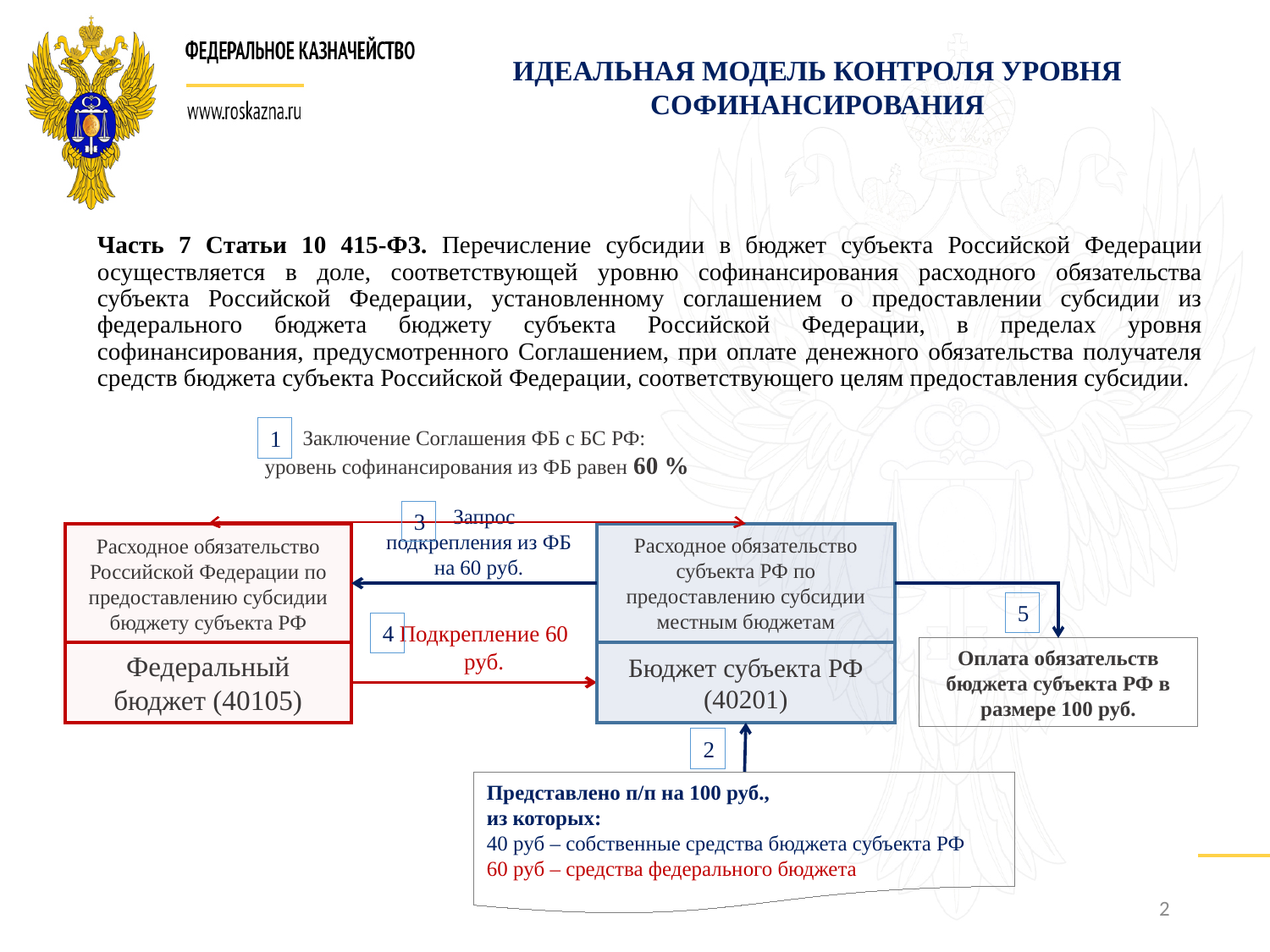

ИДЕАЛЬНАЯ МОДЕЛЬ КОНТРОЛЯ УРОВНЯ СОФИНАНСИРОВАНИЯ
Часть 7 Статьи 10 415-ФЗ. Перечисление субсидии в бюджет субъекта Российской Федерации осуществляется в доле, соответствующей уровню софинансирования расходного обязательства субъекта Российской Федерации, установленному соглашением о предоставлении субсидии из федерального бюджета бюджету субъекта Российской Федерации, в пределах уровня софинансирования, предусмотренного Соглашением, при оплате денежного обязательства получателя средств бюджета субъекта Российской Федерации, соответствующего целям предоставления субсидии.
Заключение Соглашения ФБ с БС РФ:
уровень софинансирования из ФБ равен 60 %
1
  Запрос подкрепления из ФБ на 60 руб.
3
Расходное обязательство Российской Федерации по предоставлению субсидии бюджету субъекта РФ
Расходное обязательство субъекта РФ по предоставлению субсидии местным бюджетам
5
4
Подкрепление 60 руб.
Оплата обязательств бюджета субъекта РФ в размере 100 руб.
Бюджет субъекта РФ (40201)
Федеральный бюджет (40105)
2
Представлено п/п на 100 руб.,
из которых:
40 руб – собственные средства бюджета субъекта РФ
60 руб – средства федерального бюджета
2